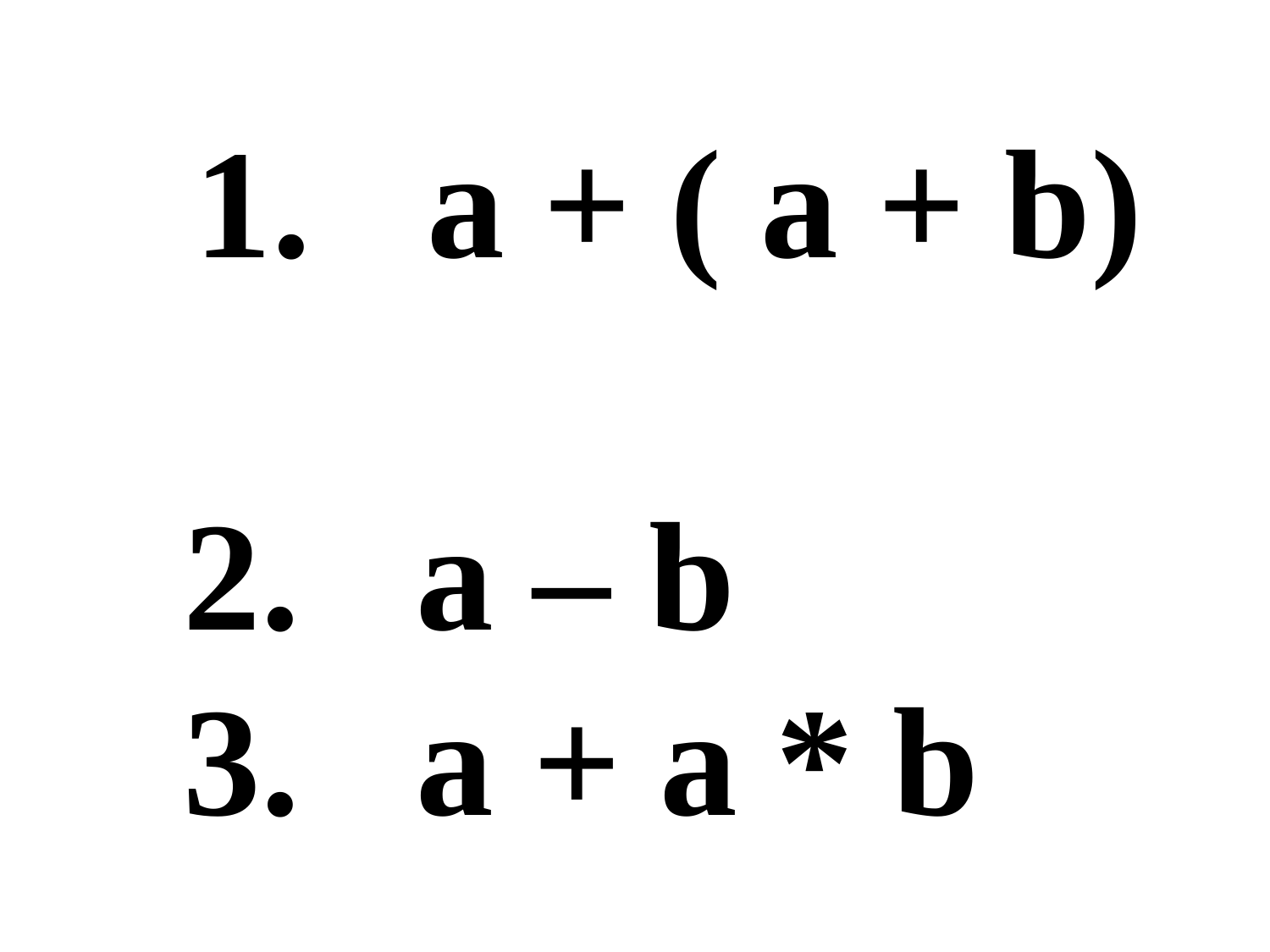

1.   a + ( a + b)
   2.   a – b
   3.   a + a * b